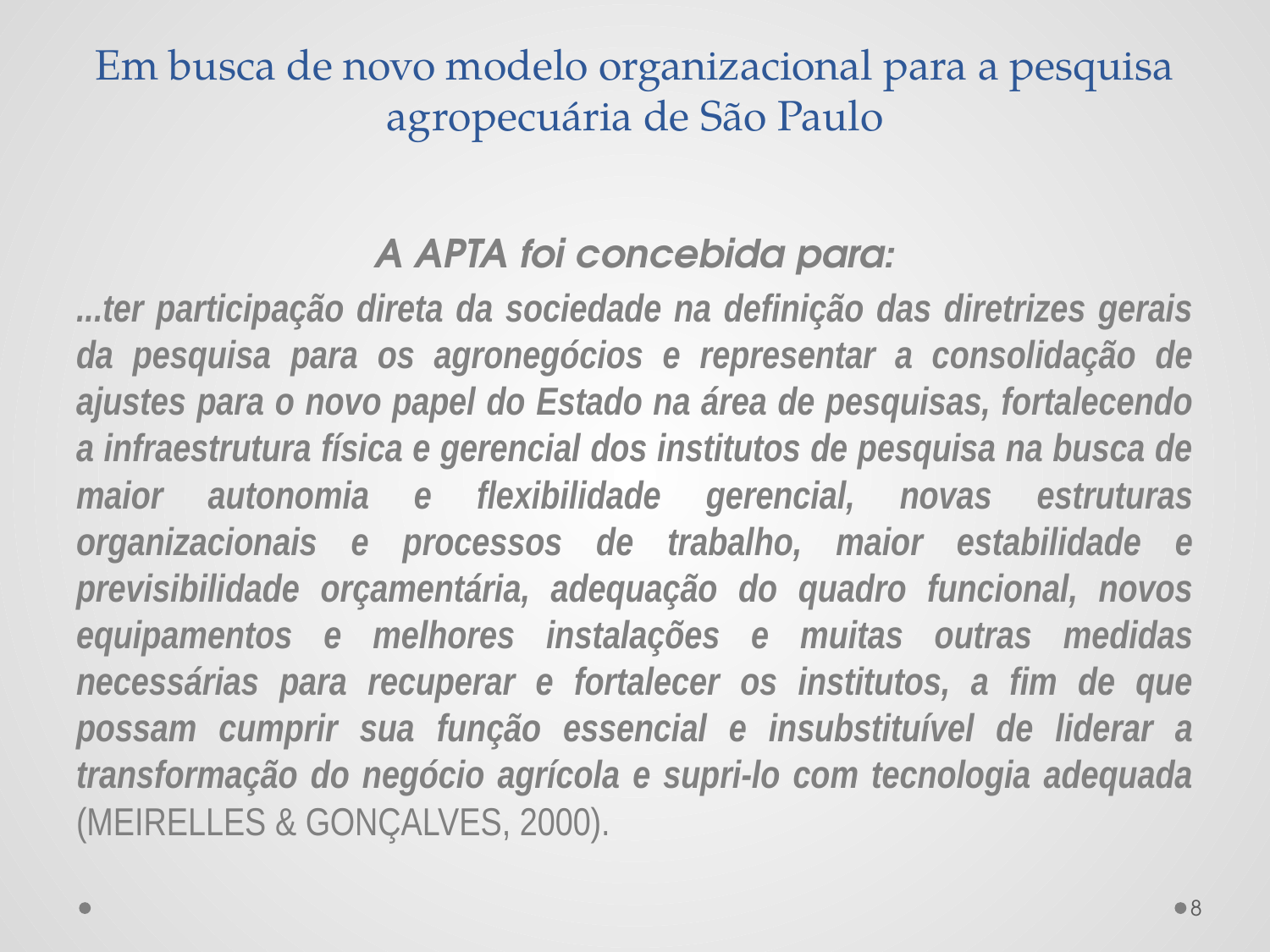

# Em busca de novo modelo organizacional para a pesquisa agropecuária de São Paulo
A APTA foi concebida para:
...ter participação direta da sociedade na definição das diretrizes gerais da pesquisa para os agronegócios e representar a consolidação de ajustes para o novo papel do Estado na área de pesquisas, fortalecendo a infraestrutura física e gerencial dos institutos de pesquisa na busca de maior autonomia e flexibilidade gerencial, novas estruturas organizacionais e processos de trabalho, maior estabilidade e previsibilidade orçamentária, adequação do quadro funcional, novos equipamentos e melhores instalações e muitas outras medidas necessárias para recuperar e fortalecer os institutos, a fim de que possam cumprir sua função essencial e insubstituível de liderar a transformação do negócio agrícola e supri-lo com tecnologia adequada (MEIRELLES & GONÇALVES, 2000).
8